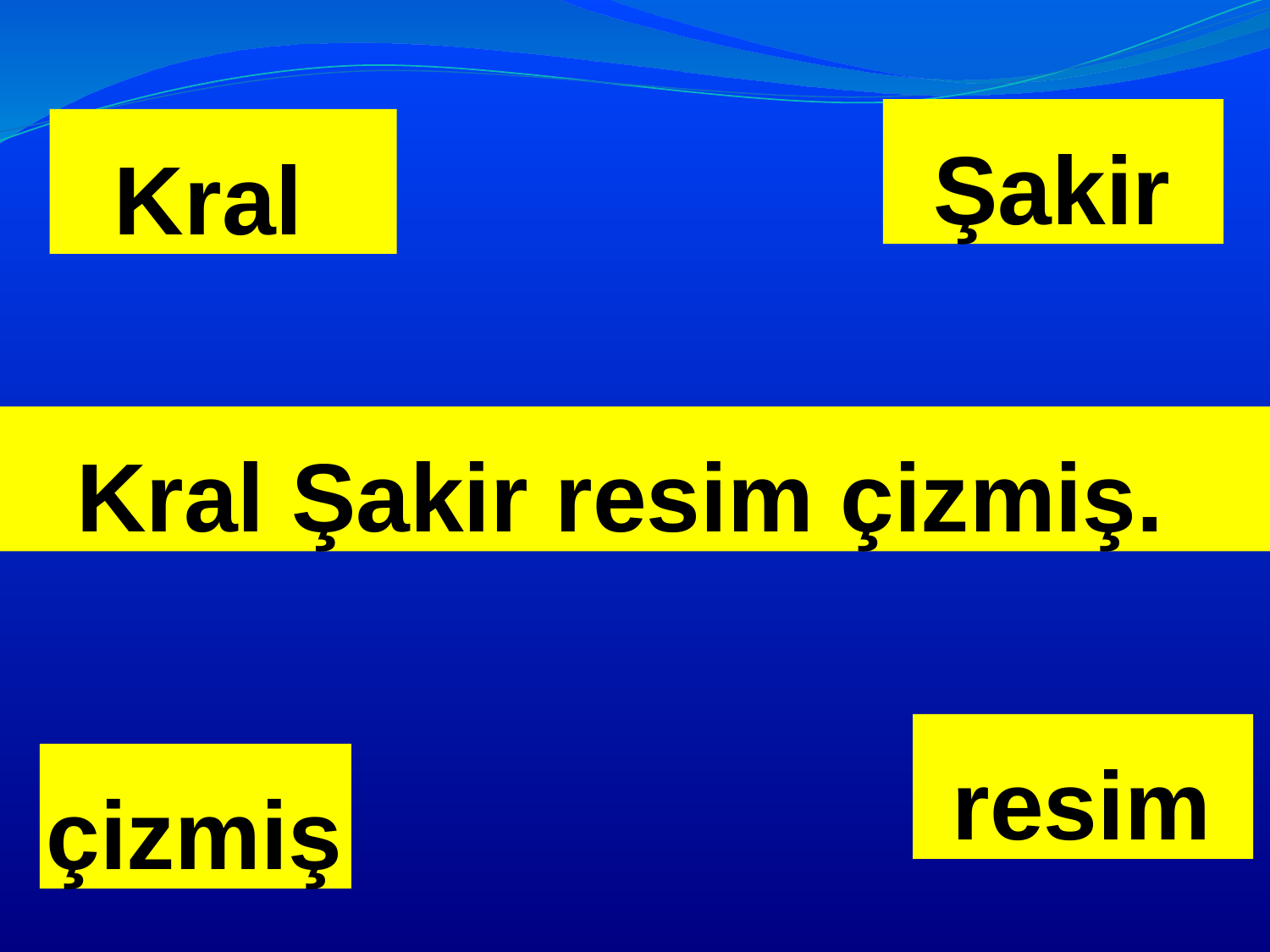

Şakir
# Kral
Kral Şakir resim çizmiş.
resim
çizmiş